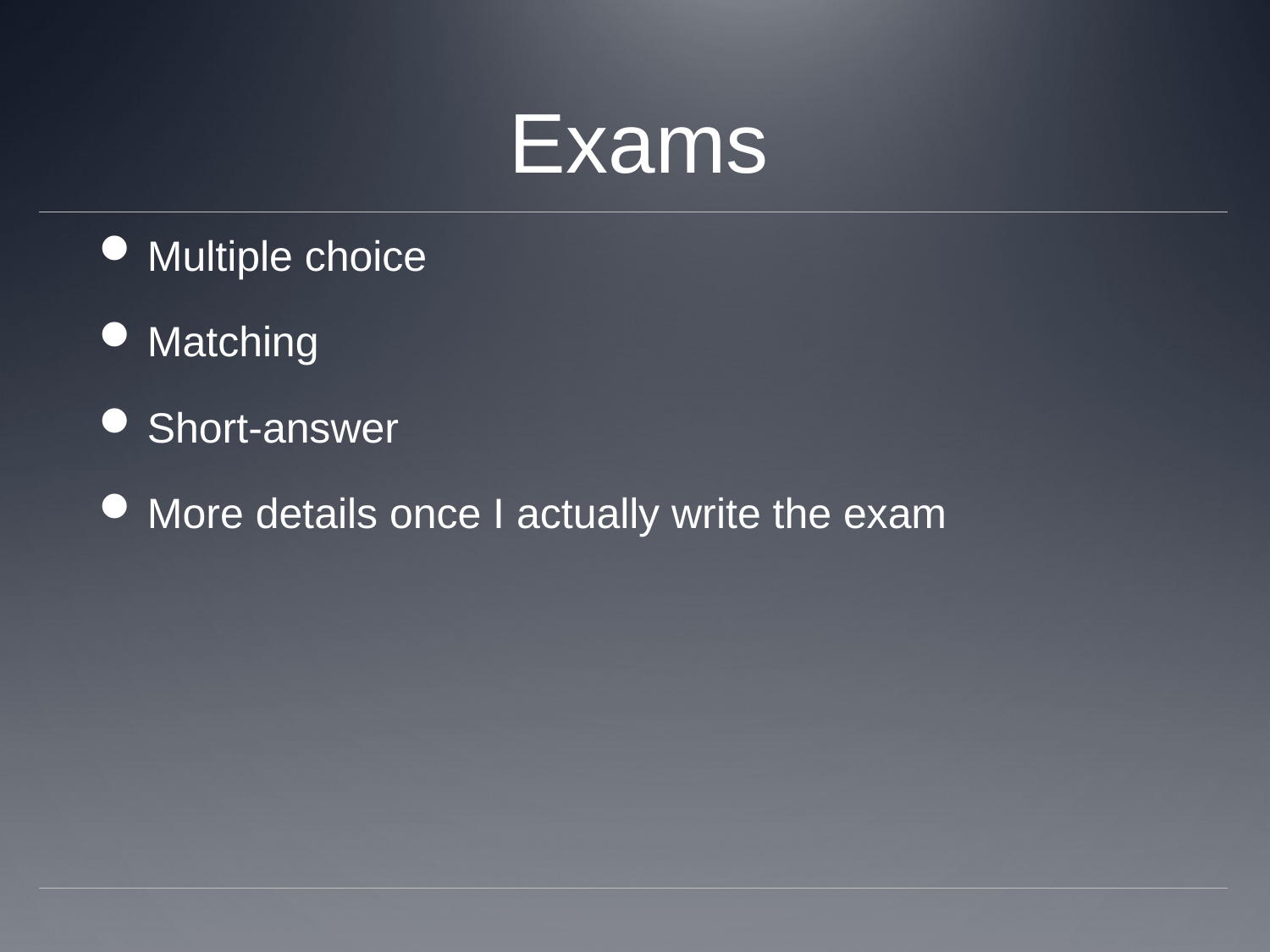

# Exams
Multiple choice
Matching
Short-answer
More details once I actually write the exam